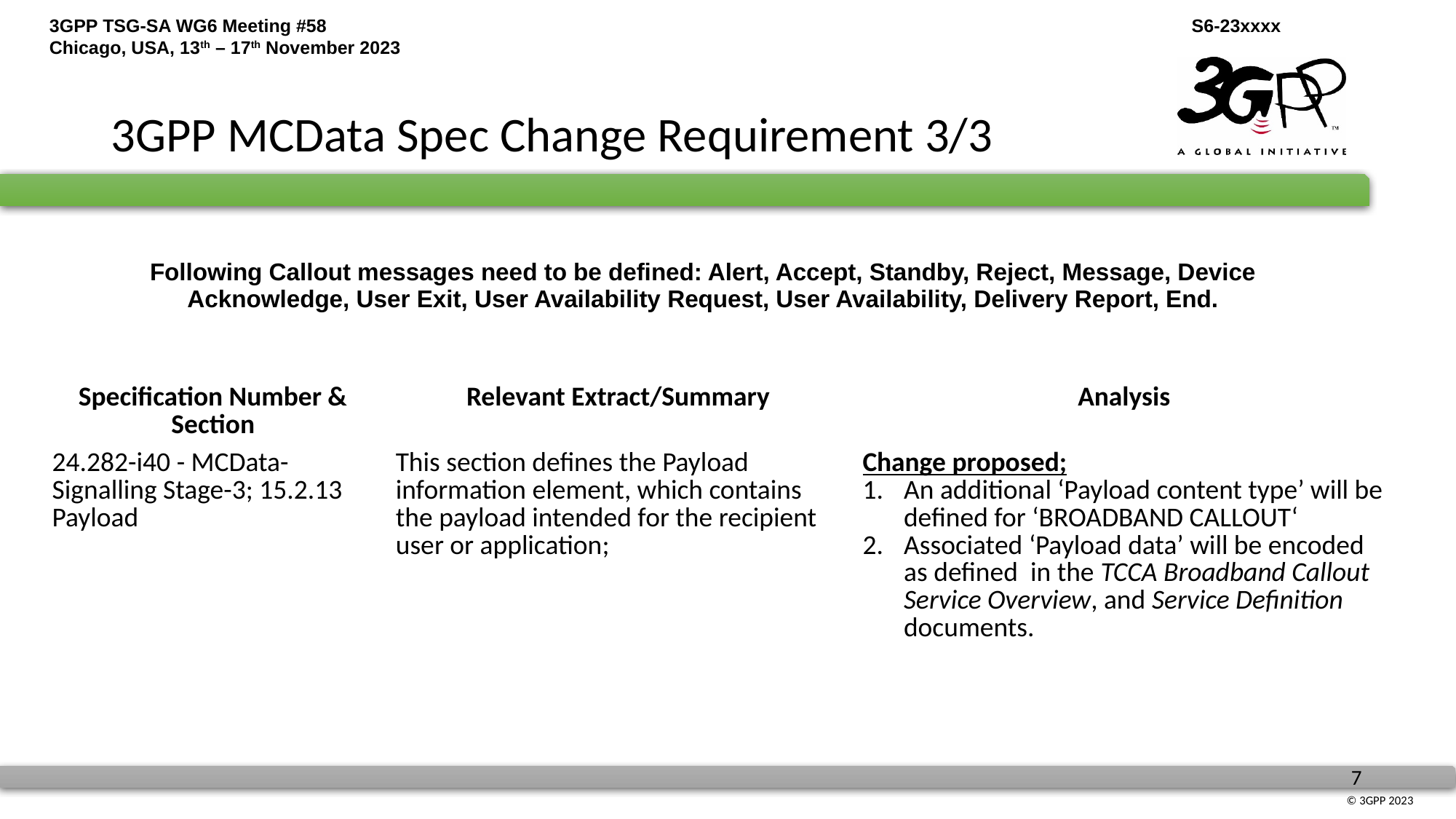

# 3GPP MCData Spec Change Requirement 3/3
| Following Callout messages need to be defined: Alert, Accept, Standby, Reject, Message, Device Acknowledge, User Exit, User Availability Request, User Availability, Delivery Report, End. |
| --- |
| Specification Number & Section | Relevant Extract/Summary | Analysis |
| --- | --- | --- |
| 24.282-i40 - MCData-Signalling Stage-3; 15.2.13 Payload | This section defines the Payload information element, which contains the payload intended for the recipient user or application; | Change proposed; An additional ‘Payload content type’ will be defined for ‘BROADBAND CALLOUT‘ Associated ‘Payload data’ will be encoded as defined in the TCCA Broadband Callout Service Overview, and Service Definition documents. |